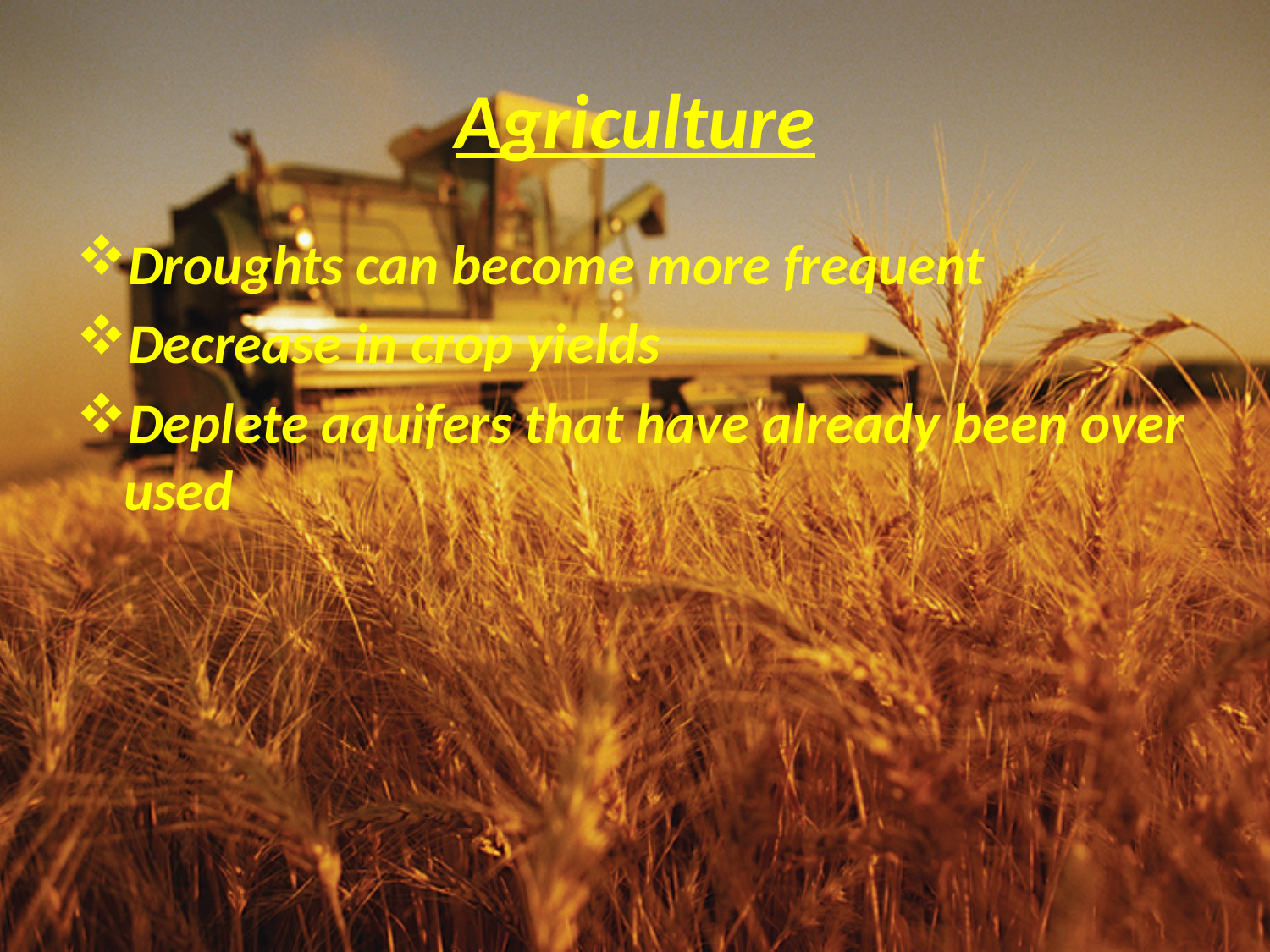

# Agriculture
Droughts can become more frequent
Decrease in crop yields
Deplete aquifers that have already been over used